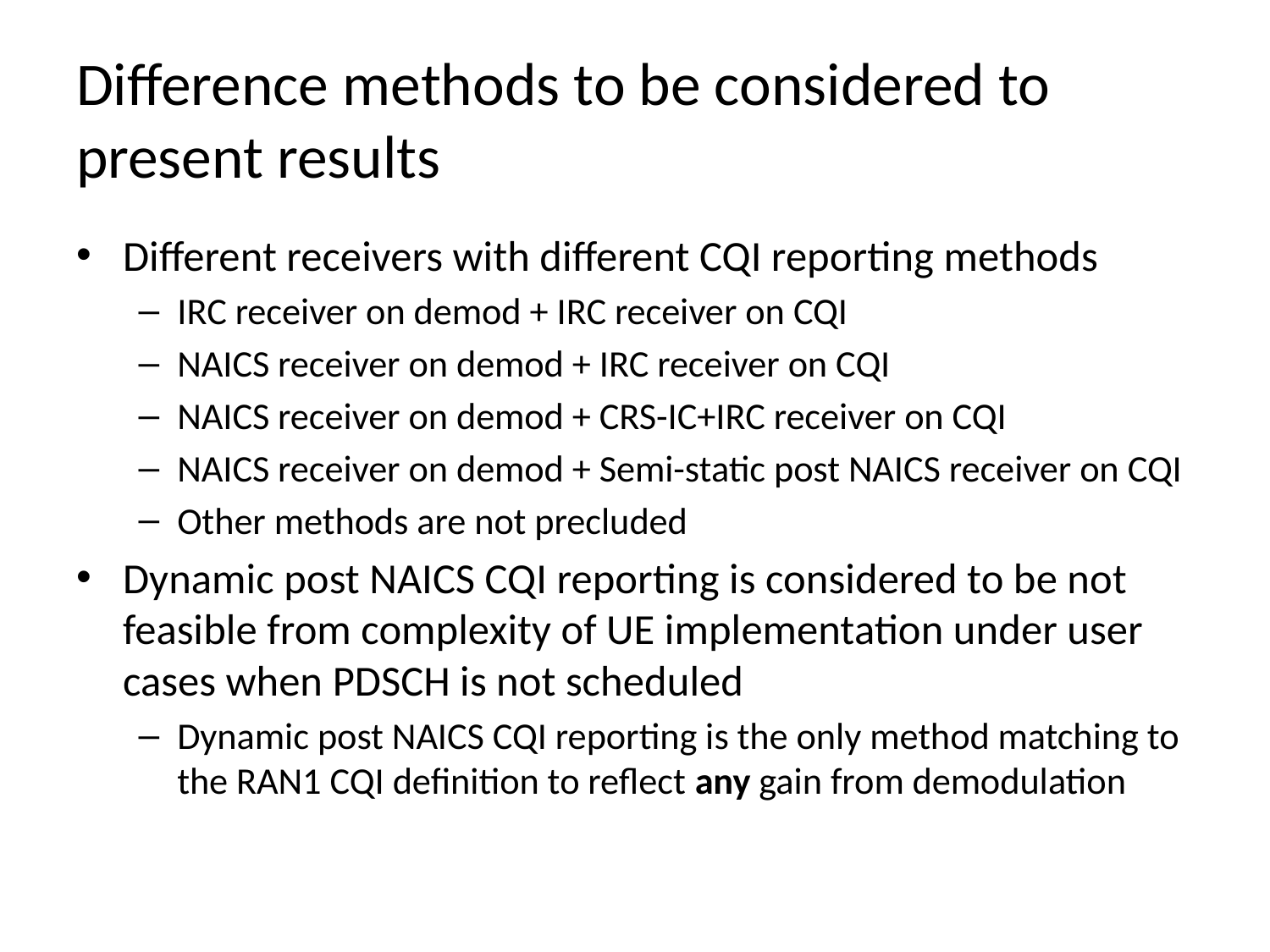

# Difference methods to be considered to present results
Different receivers with different CQI reporting methods
IRC receiver on demod + IRC receiver on CQI
NAICS receiver on demod + IRC receiver on CQI
NAICS receiver on demod + CRS-IC+IRC receiver on CQI
NAICS receiver on demod + Semi-static post NAICS receiver on CQI
Other methods are not precluded
Dynamic post NAICS CQI reporting is considered to be not feasible from complexity of UE implementation under user cases when PDSCH is not scheduled
Dynamic post NAICS CQI reporting is the only method matching to the RAN1 CQI definition to reflect any gain from demodulation